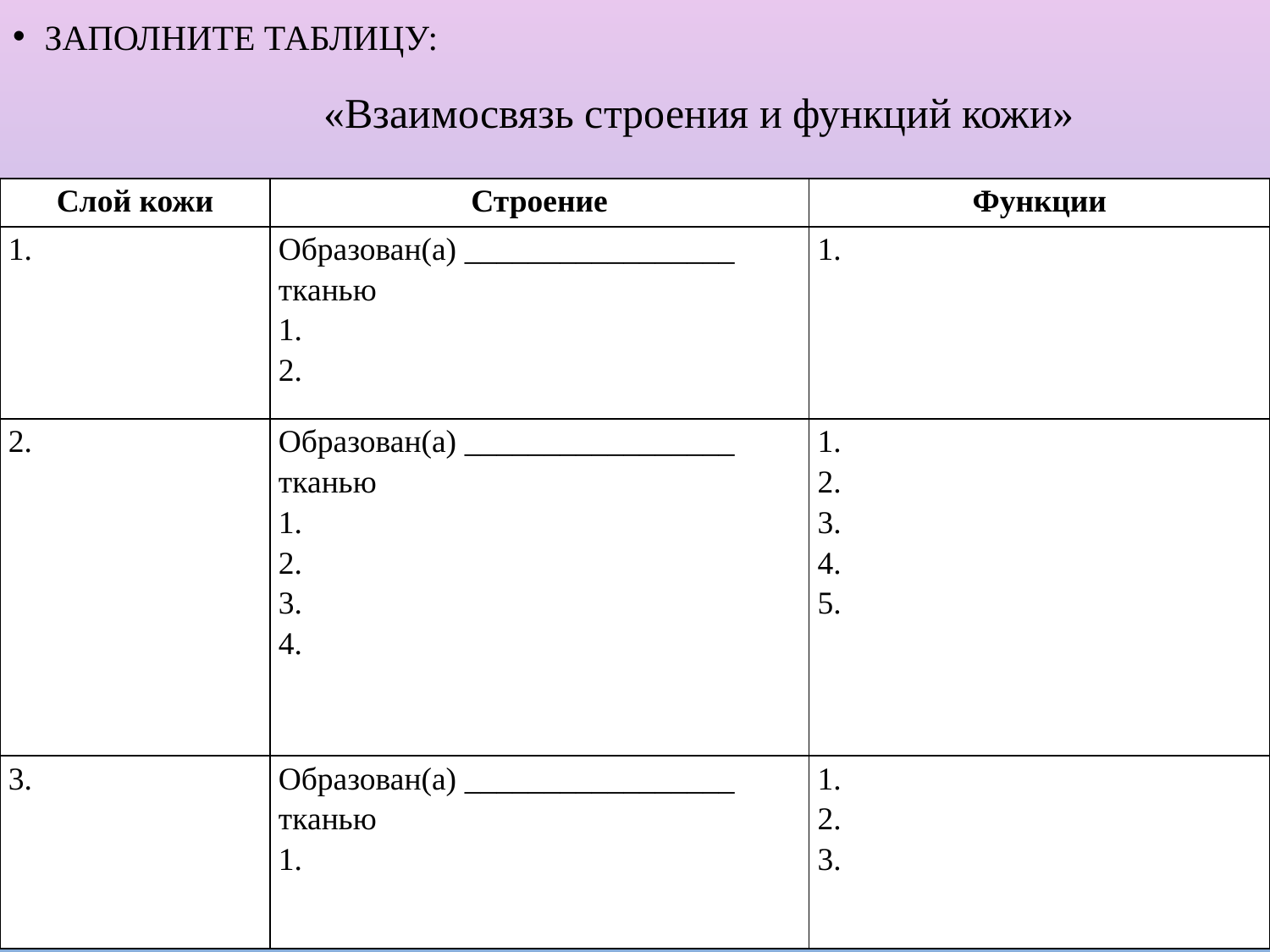

Заполните таблицу:
«Взаимосвязь строения и функций кожи»
| Слой кожи | Строение | Функции |
| --- | --- | --- |
| 1. | Образован(а) \_\_\_\_\_\_\_\_\_\_\_\_\_\_\_\_\_ тканью 1. 2. | 1. |
| 2. | Образован(а) \_\_\_\_\_\_\_\_\_\_\_\_\_\_\_\_\_ тканью 1. 2. 3. 4. | 1. 2. 3. 4. 5. |
| 3. | Образован(а) \_\_\_\_\_\_\_\_\_\_\_\_\_\_\_\_\_ тканью 1. | 1. 2. 3. |